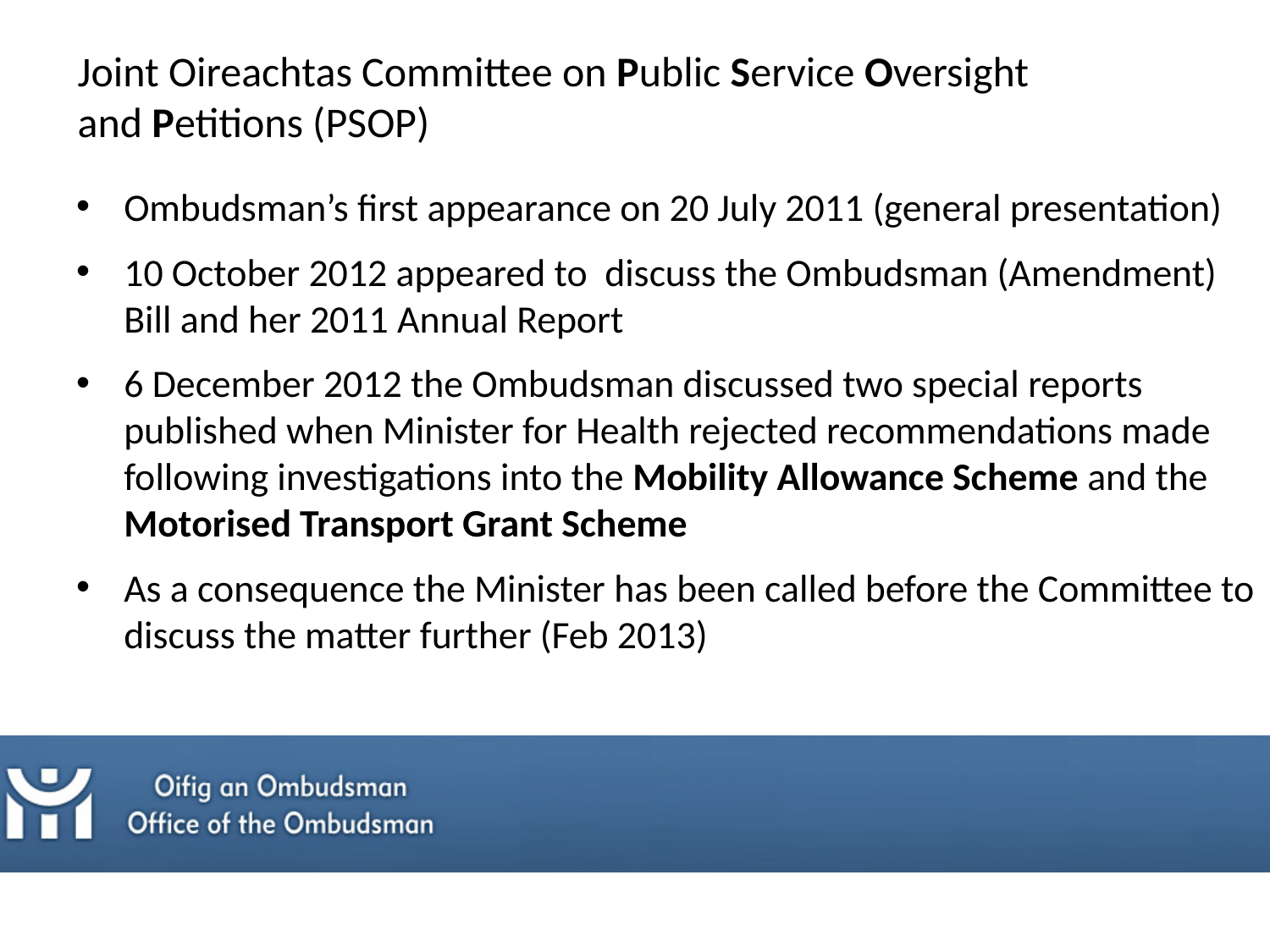

Joint Oireachtas Committee on Public Service Oversight
and Petitions (PSOP)

Ombudsman’s first appearance on 20 July 2011 (general presentation)
10 October 2012 appeared to  discuss the Ombudsman (Amendment) Bill and her 2011 Annual Report
6 December 2012 the Ombudsman discussed two special reports published when Minister for Health rejected recommendations made following investigations into the Mobility Allowance Scheme and the Motorised Transport Grant Scheme
As a consequence the Minister has been called before the Committee to discuss the matter further (Feb 2013)